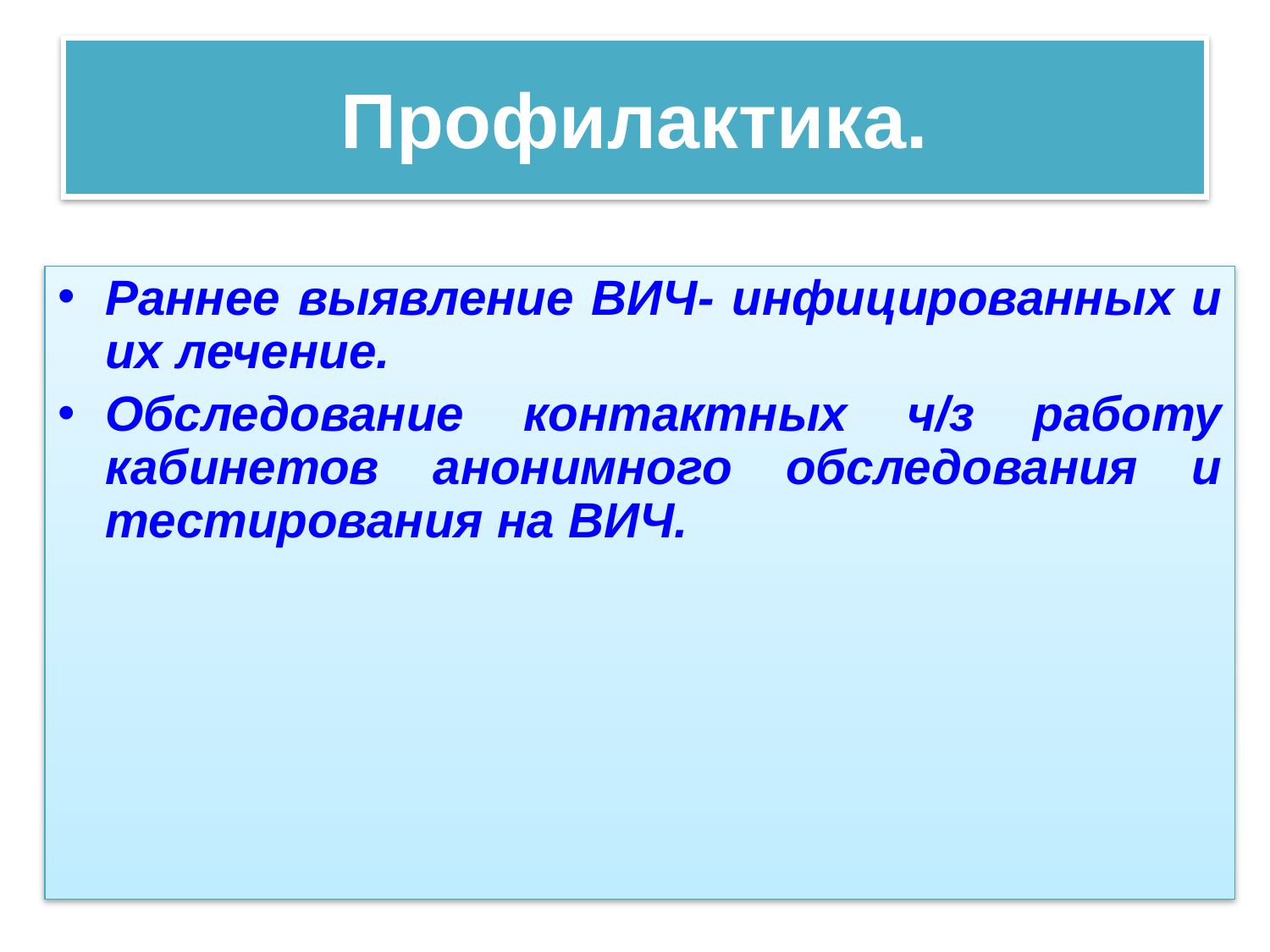

Профилактика.
Раннее выявление ВИЧ- инфицированных и их лечение.
Обследование контактных ч/з работу кабинетов анонимного обследования и тестирования на ВИЧ.